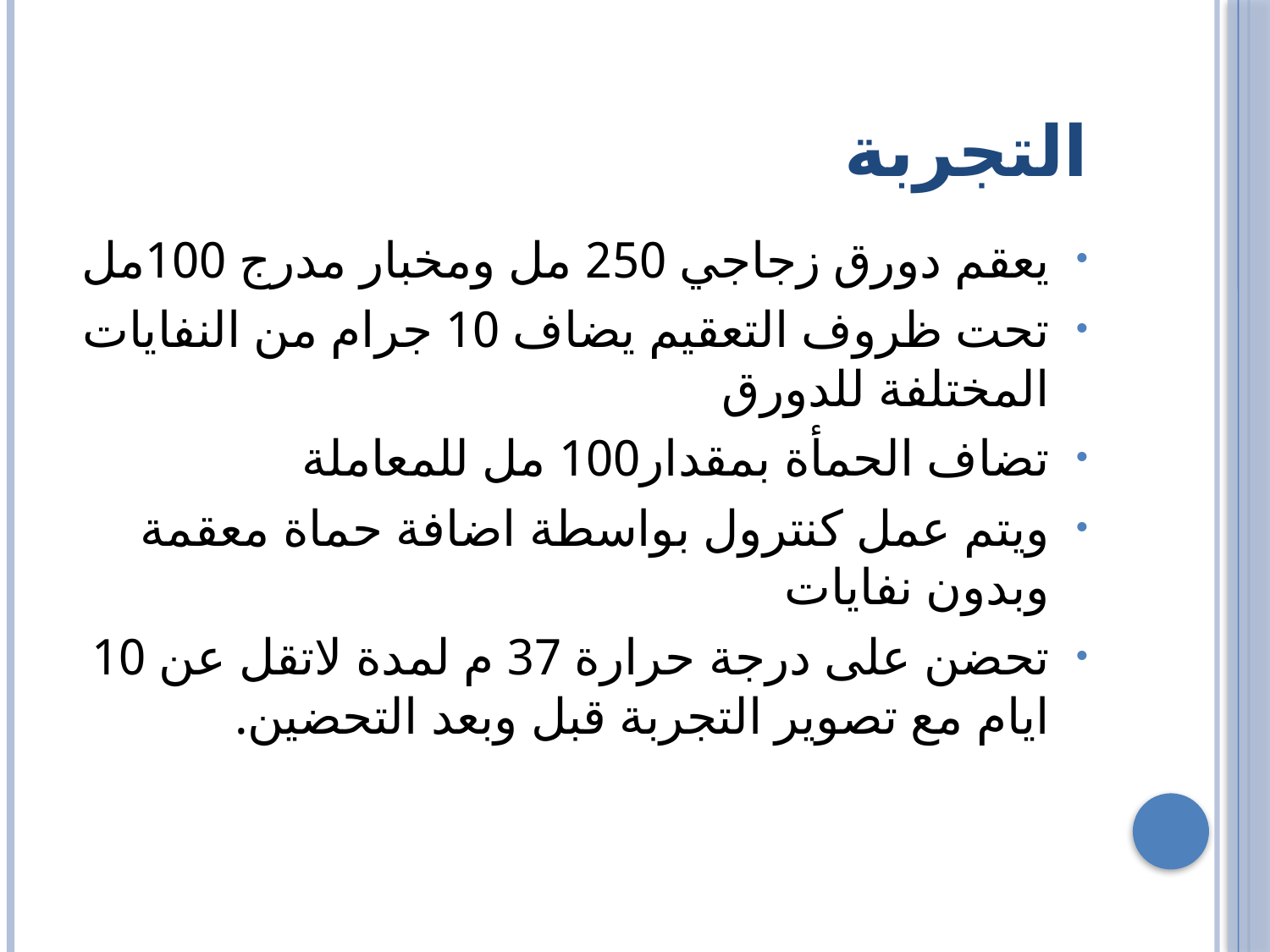

# التجربة
يعقم دورق زجاجي 250 مل ومخبار مدرج 100مل
تحت ظروف التعقيم يضاف 10 جرام من النفايات المختلفة للدورق
تضاف الحمأة بمقدار100 مل للمعاملة
ويتم عمل كنترول بواسطة اضافة حماة معقمة وبدون نفايات
تحضن على درجة حرارة 37 م لمدة لاتقل عن 10 ايام مع تصوير التجربة قبل وبعد التحضين.